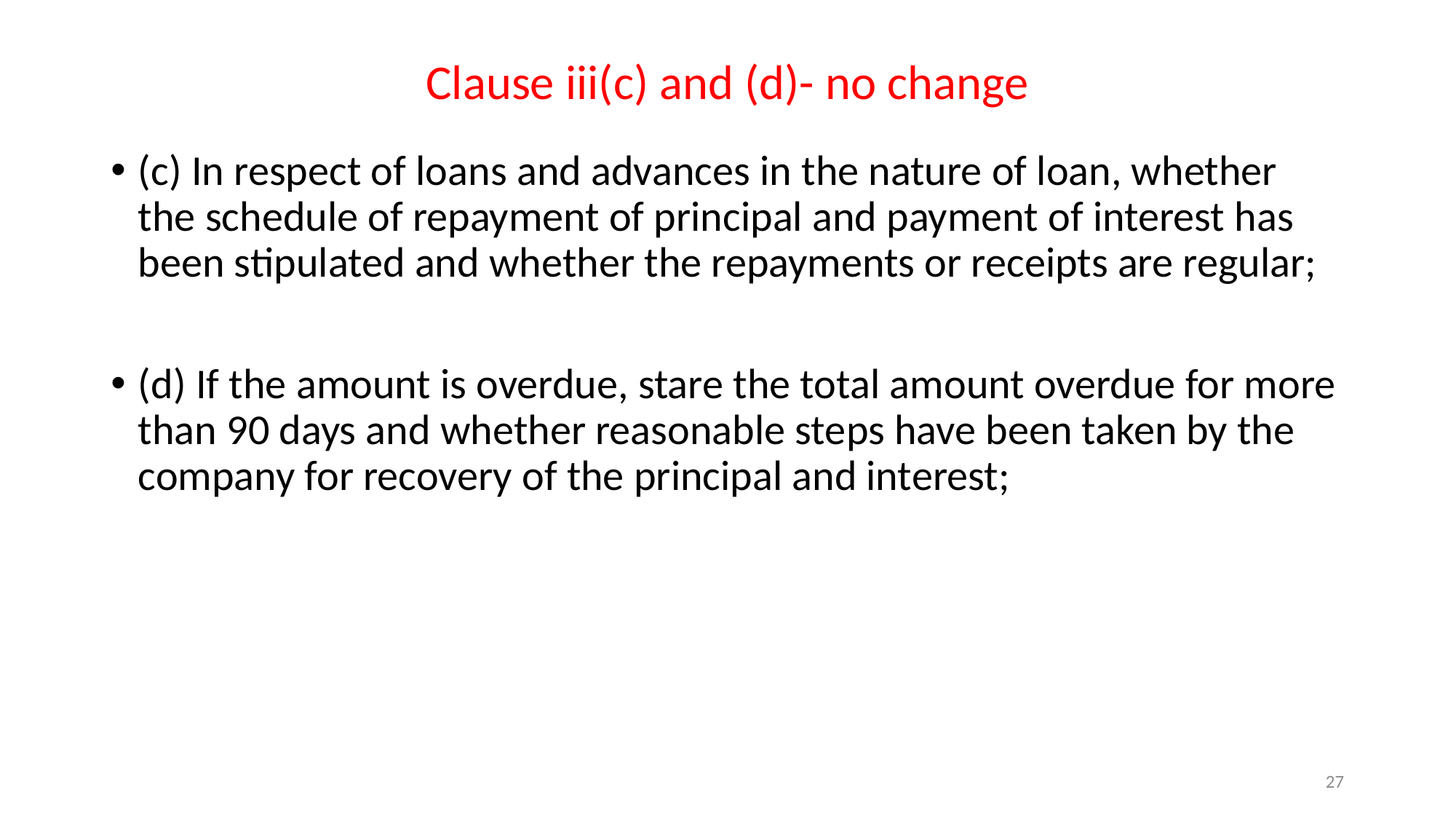

# Clause iii(c) and (d)- no change
(c) In respect of loans and advances in the nature of loan, whether the schedule of repayment of principal and payment of interest has been stipulated and whether the repayments or receipts are regular;

(d) If the amount is overdue, stare the total amount overdue for more than 90 days and whether reasonable steps have been taken by the company for recovery of the principal and interest;
27